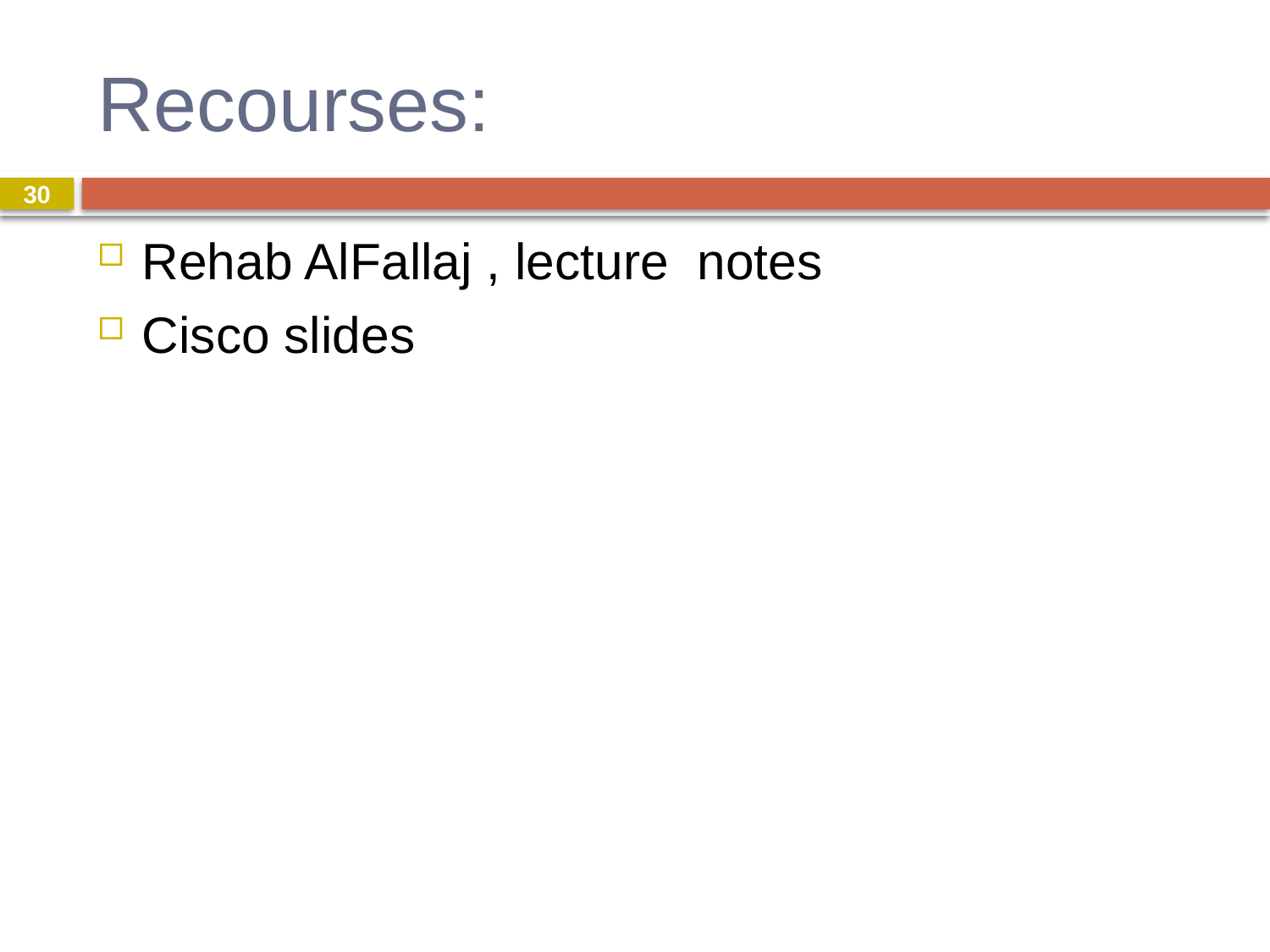

# Recourses:
30
Rehab AlFallaj , lecture  notes
Cisco slides